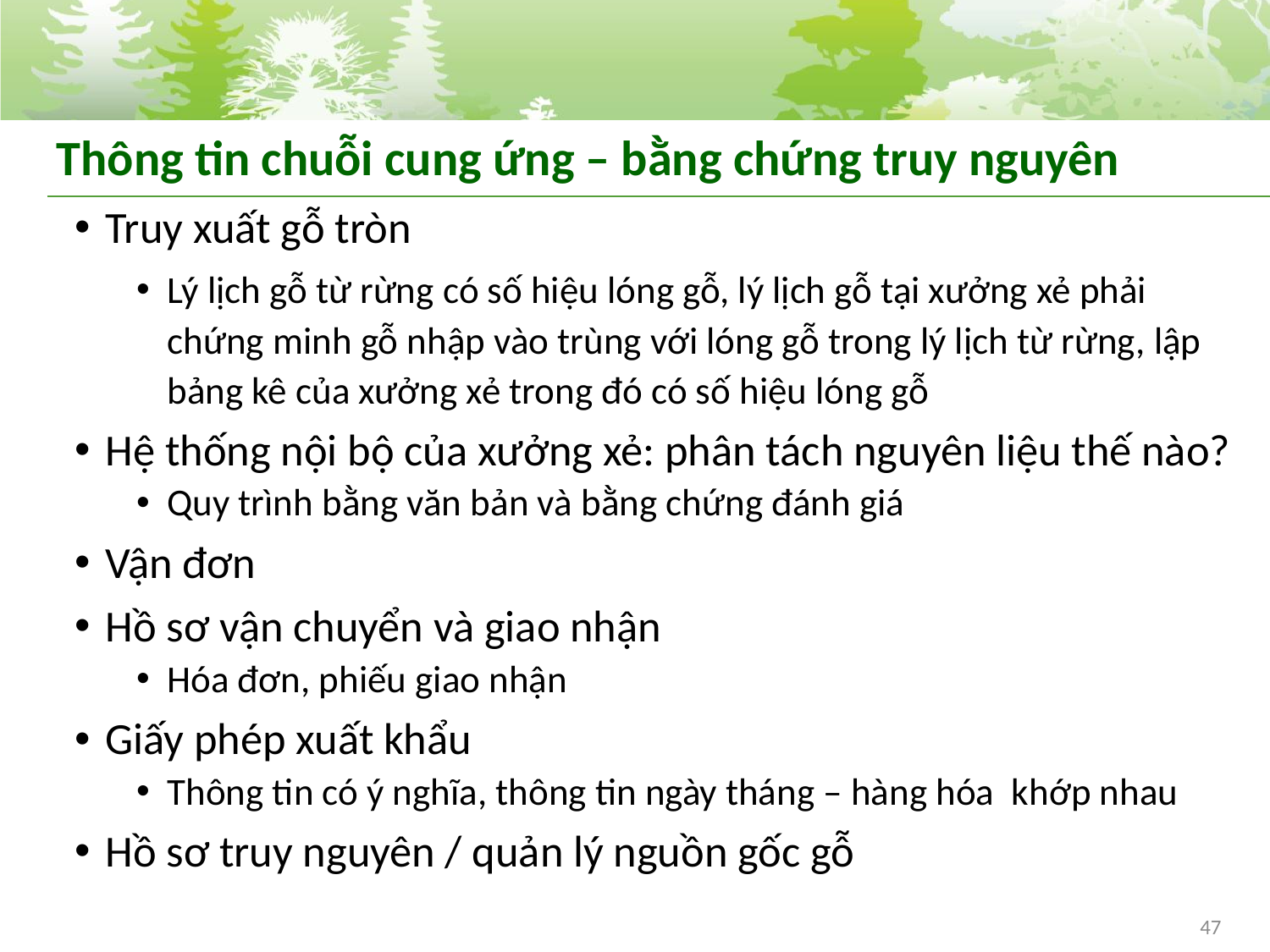

# Thông tin chuỗi cung ứng – bằng chứng truy nguyên
Truy xuất gỗ tròn
Lý lịch gỗ từ rừng có số hiệu lóng gỗ, lý lịch gỗ tại xưởng xẻ phải chứng minh gỗ nhập vào trùng với lóng gỗ trong lý lịch từ rừng, lập bảng kê của xưởng xẻ trong đó có số hiệu lóng gỗ
Hệ thống nội bộ của xưởng xẻ: phân tách nguyên liệu thế nào?
Quy trình bằng văn bản và bằng chứng đánh giá
Vận đơn
Hồ sơ vận chuyển và giao nhận
Hóa đơn, phiếu giao nhận
Giấy phép xuất khẩu
Thông tin có ý nghĩa, thông tin ngày tháng – hàng hóa  khớp nhau
Hồ sơ truy nguyên / quản lý nguồn gốc gỗ

47